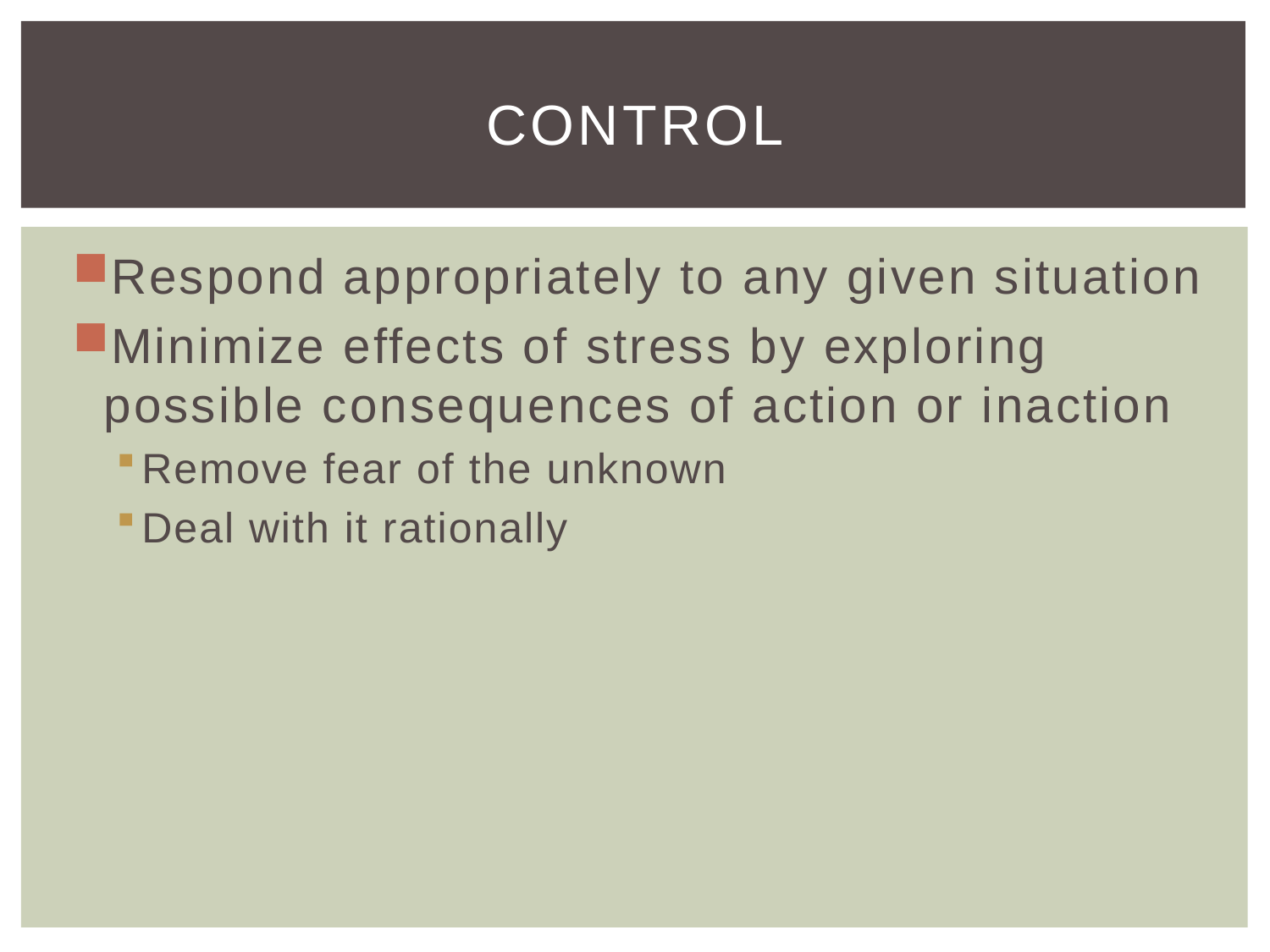

# Control
Respond appropriately to any given situation
Minimize effects of stress by exploring possible consequences of action or inaction
Remove fear of the unknown
Deal with it rationally